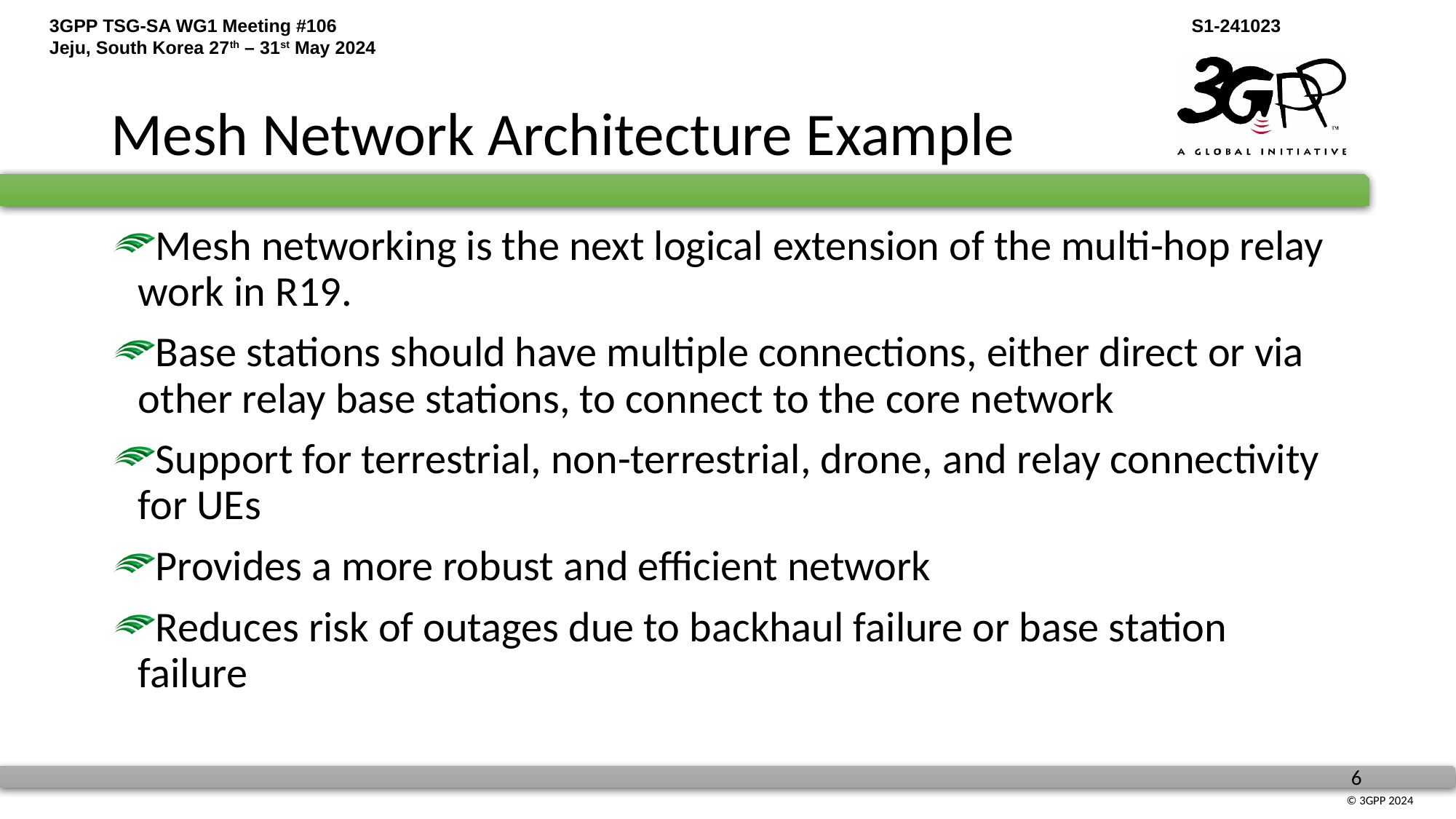

# Mesh Network Architecture Example
Mesh networking is the next logical extension of the multi-hop relay work in R19.
Base stations should have multiple connections, either direct or via other relay base stations, to connect to the core network
Support for terrestrial, non-terrestrial, drone, and relay connectivity for UEs
Provides a more robust and efficient network
Reduces risk of outages due to backhaul failure or base station failure